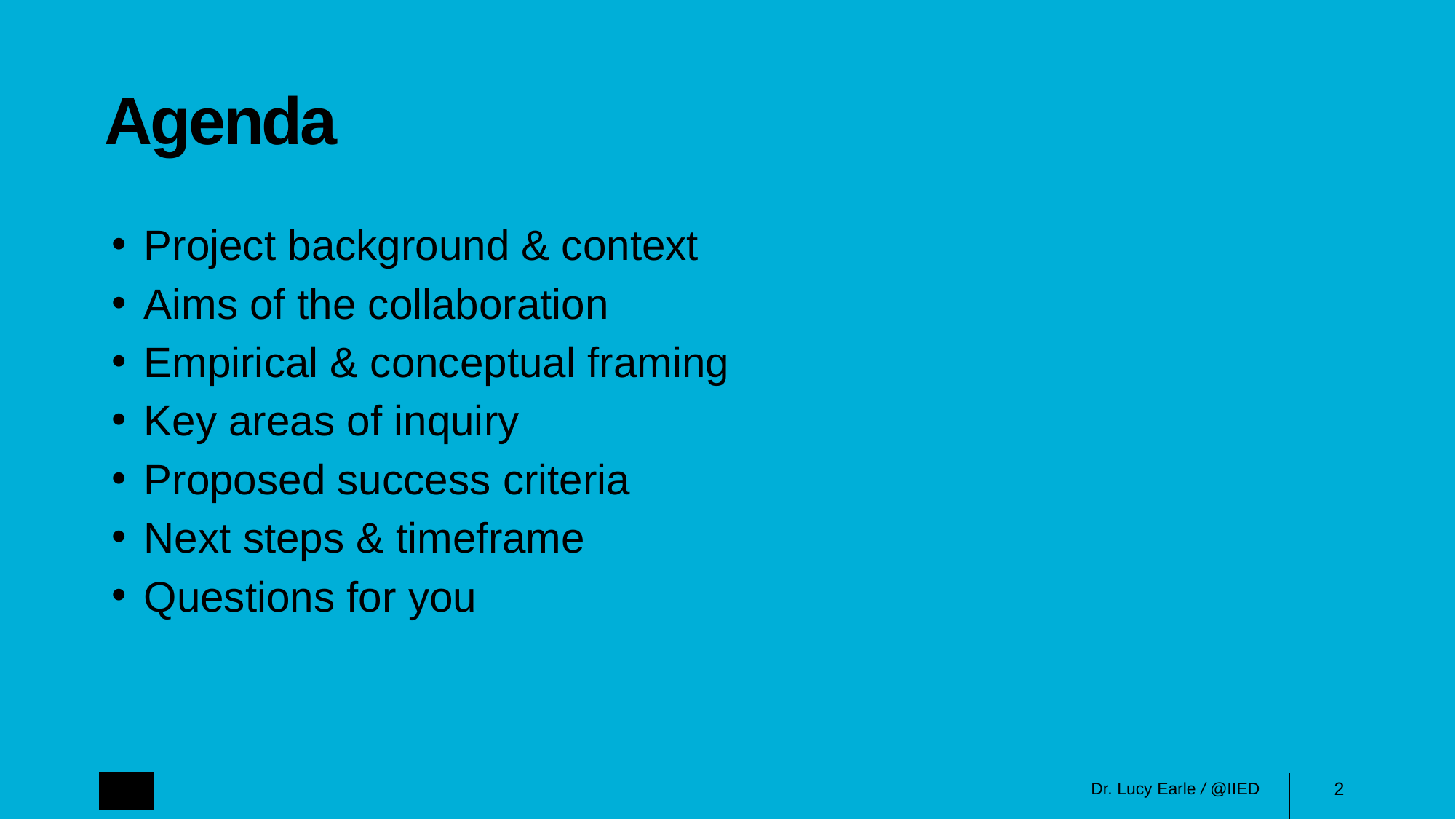

# Agenda
Project background & context
Aims of the collaboration
Empirical & conceptual framing
Key areas of inquiry
Proposed success criteria
Next steps & timeframe
Questions for you

2